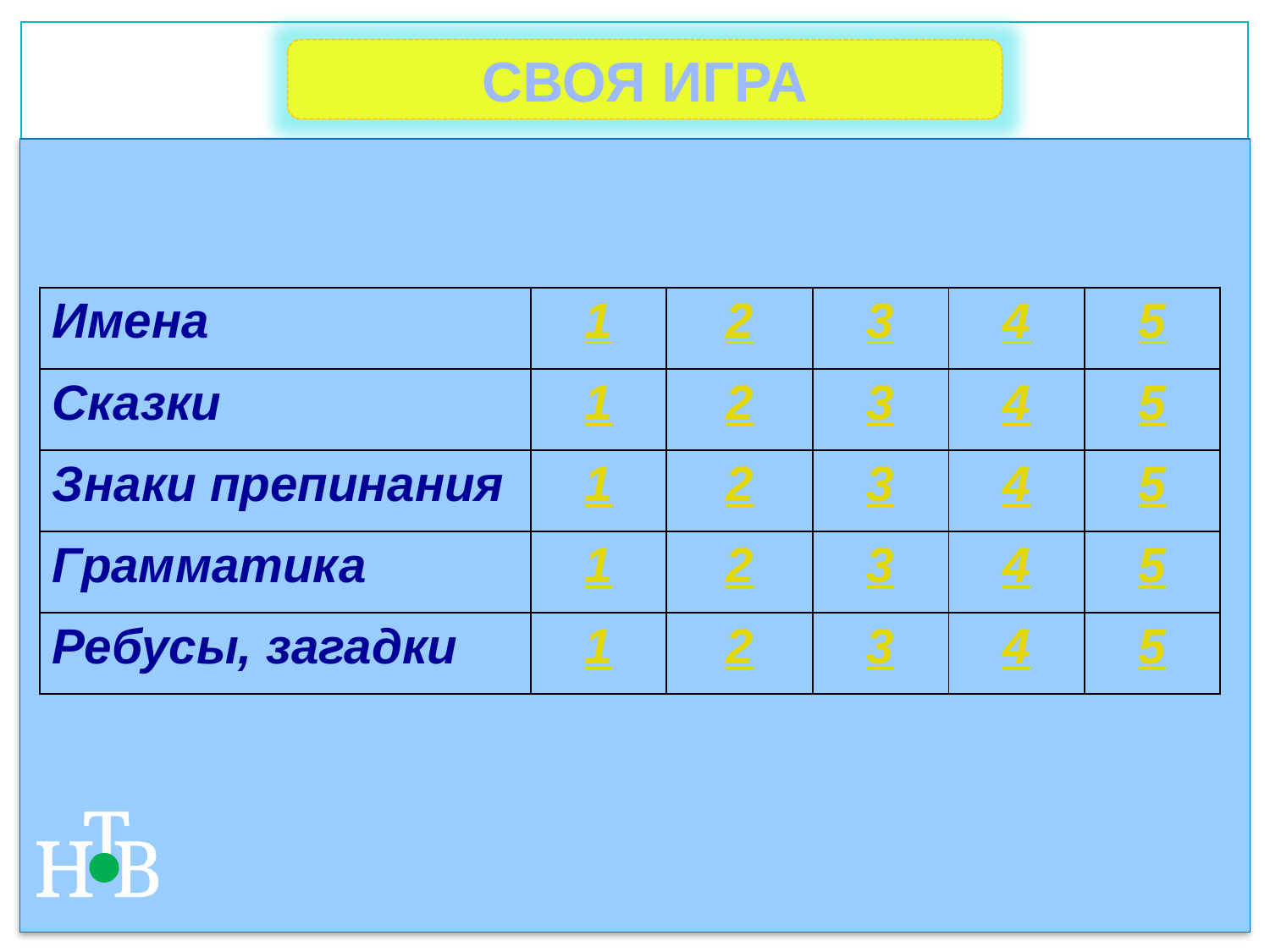

СВОЯ ИГРА

| Имена | 1 | 2 | 3 | 4 | 5 |
| --- | --- | --- | --- | --- | --- |
| Сказки | 1 | 2 | 3 | 4 | 5 |
| Знаки препинания | 1 | 2 | 3 | 4 | 5 |
| Грамматика | 1 | 2 | 3 | 4 | 5 |
| Ребусы, загадки | 1 | 2 | 3 | 4 | 5 |
Т
Н
В